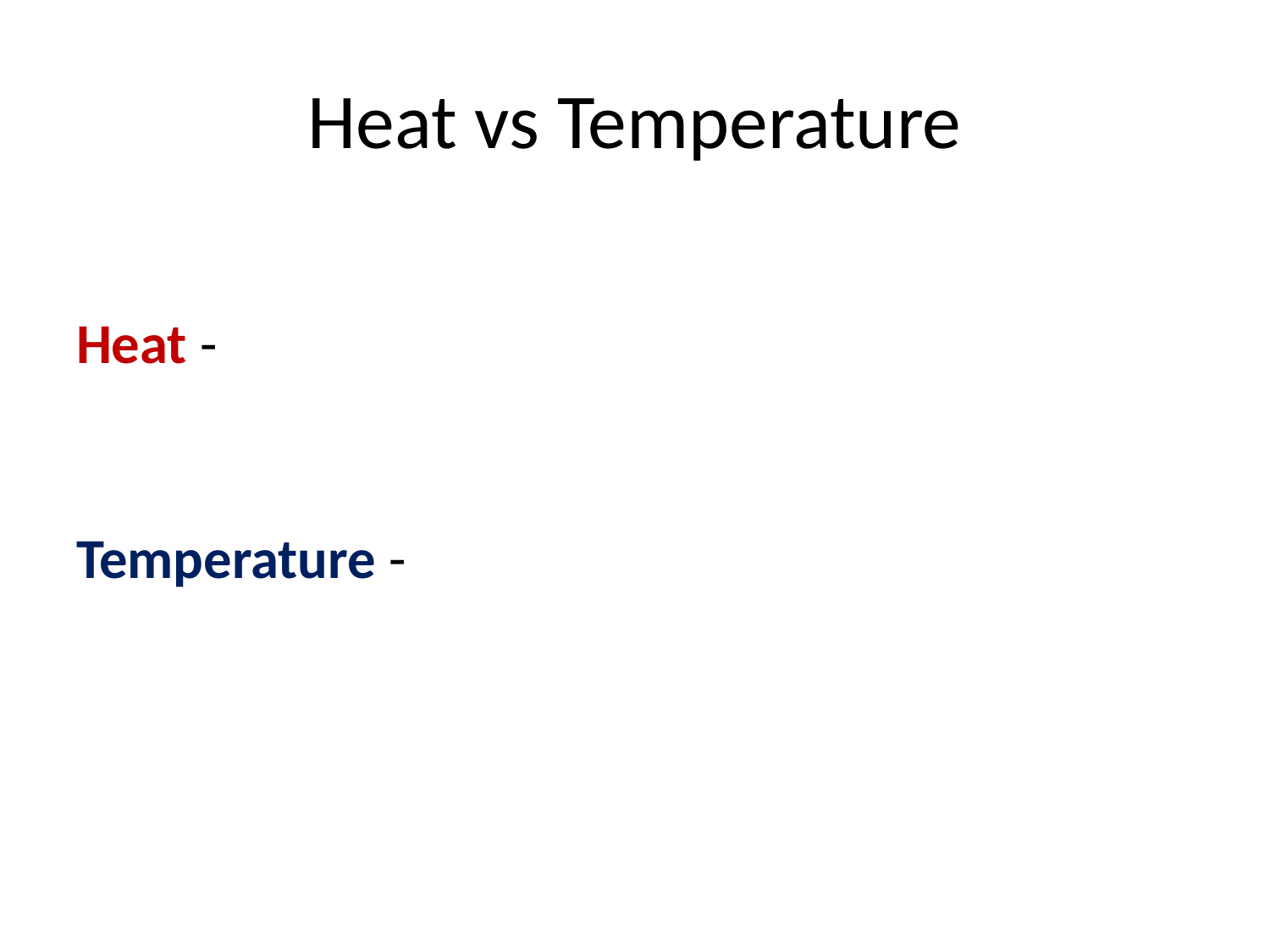

# Heat vs Temperature

Heat -
Temperature -